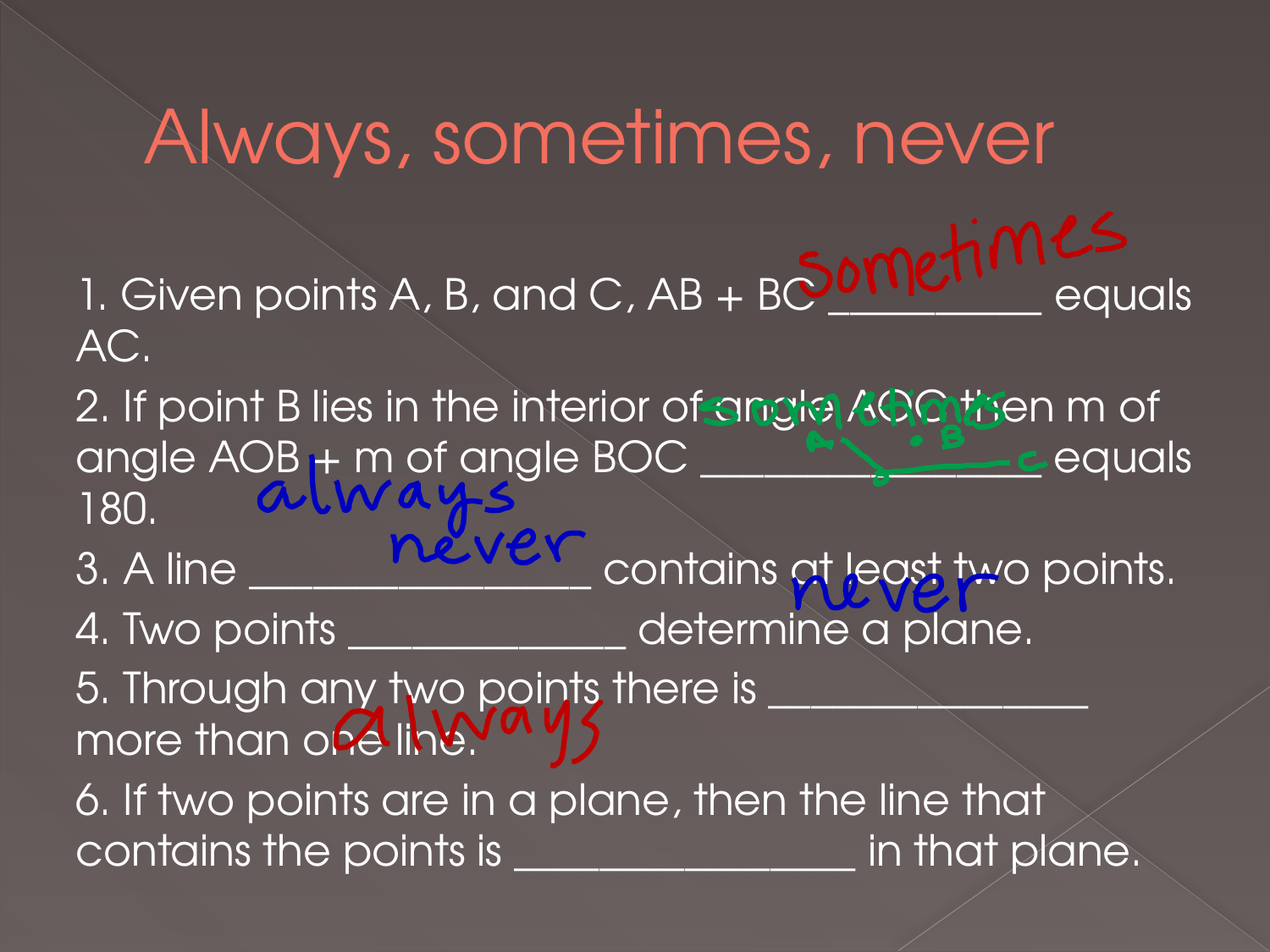

# Always, sometimes, never

1. Given points A, B, and C, AB + BC __________ equals AC.
2. If point B lies in the interior of angle AOC then m of angle AOB + m of angle BOC ________________ equals 180.
3. A line ________________ contains at least two points.
4. Two points _____________ determine a plane.
5. Through any two points there is _______________ more than one line.
6. If two points are in a plane, then the line that contains the points is ________________ in that plane.